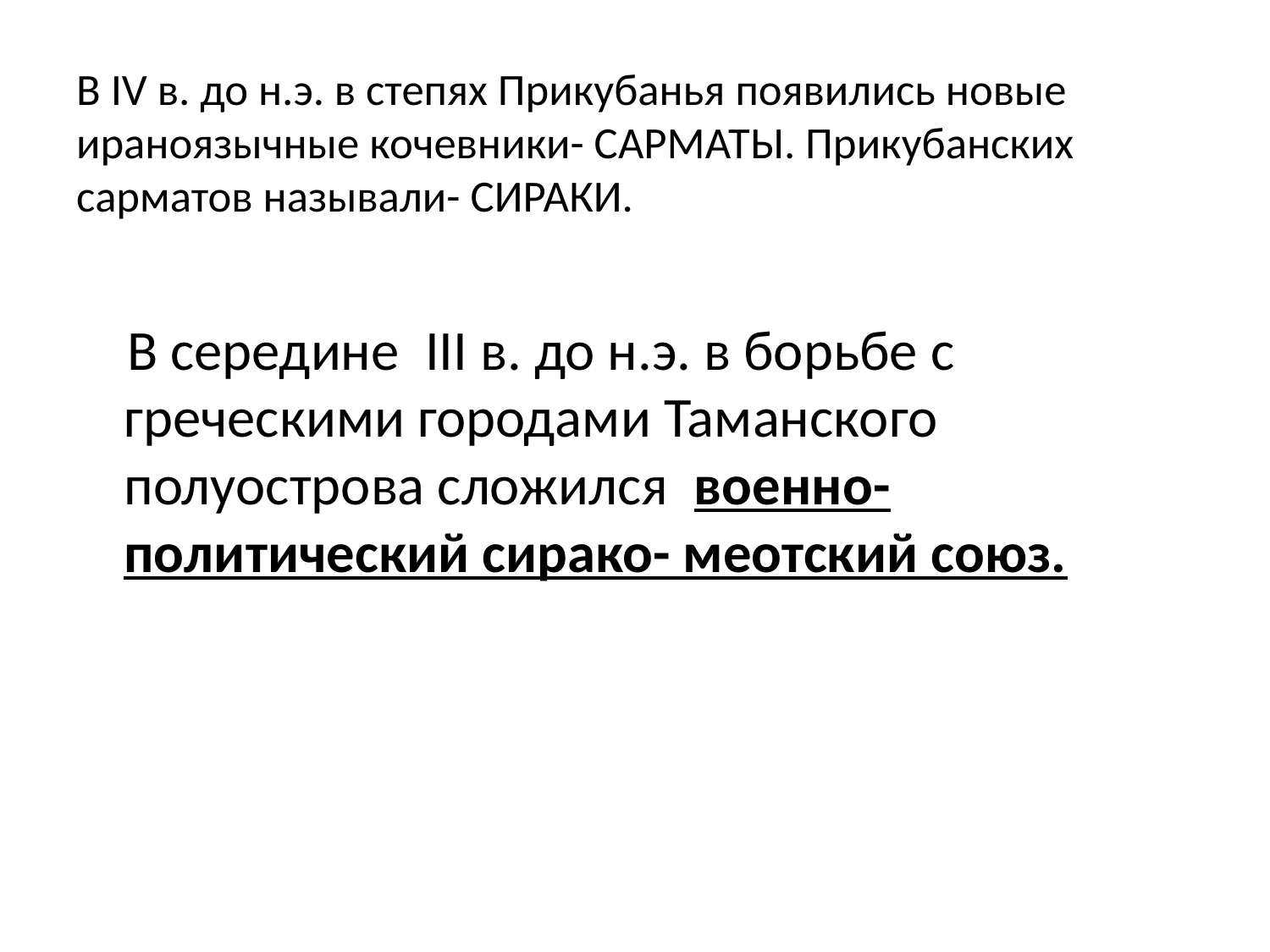

# В IV в. до н.э. в степях Прикубанья появились новые ираноязычные кочевники- САРМАТЫ. Прикубанских сарматов называли- СИРАКИ.

    В середине  III в. до н.э. в борьбе с греческими городами Таманского полуострова сложился  военно- политический сирако- меотский союз.